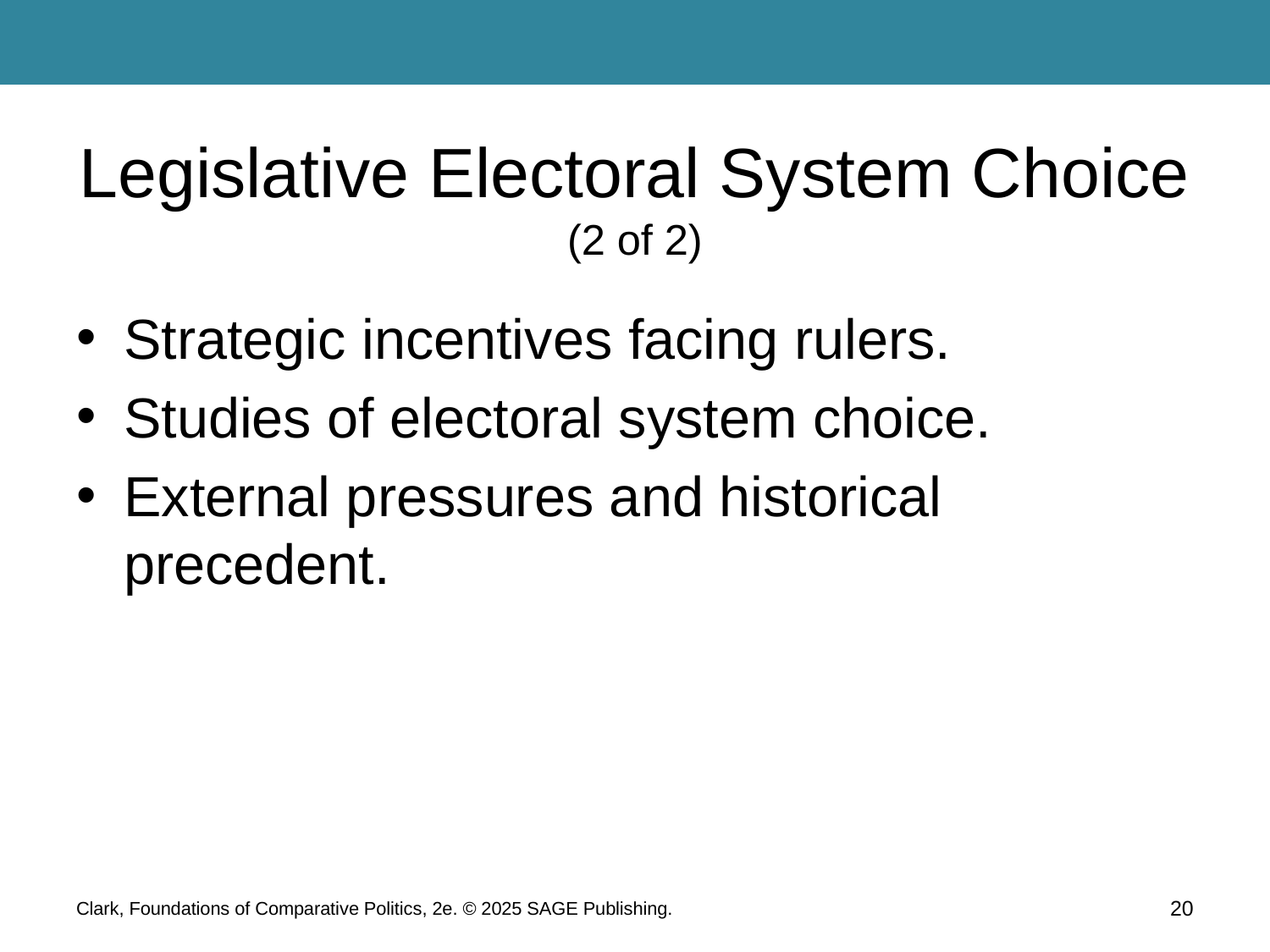

# Legislative Electoral System Choice (2 of 2)
Strategic incentives facing rulers.
Studies of electoral system choice.
External pressures and historical precedent.
Clark, Foundations of Comparative Politics, 2e. © 2025 SAGE Publishing.
20